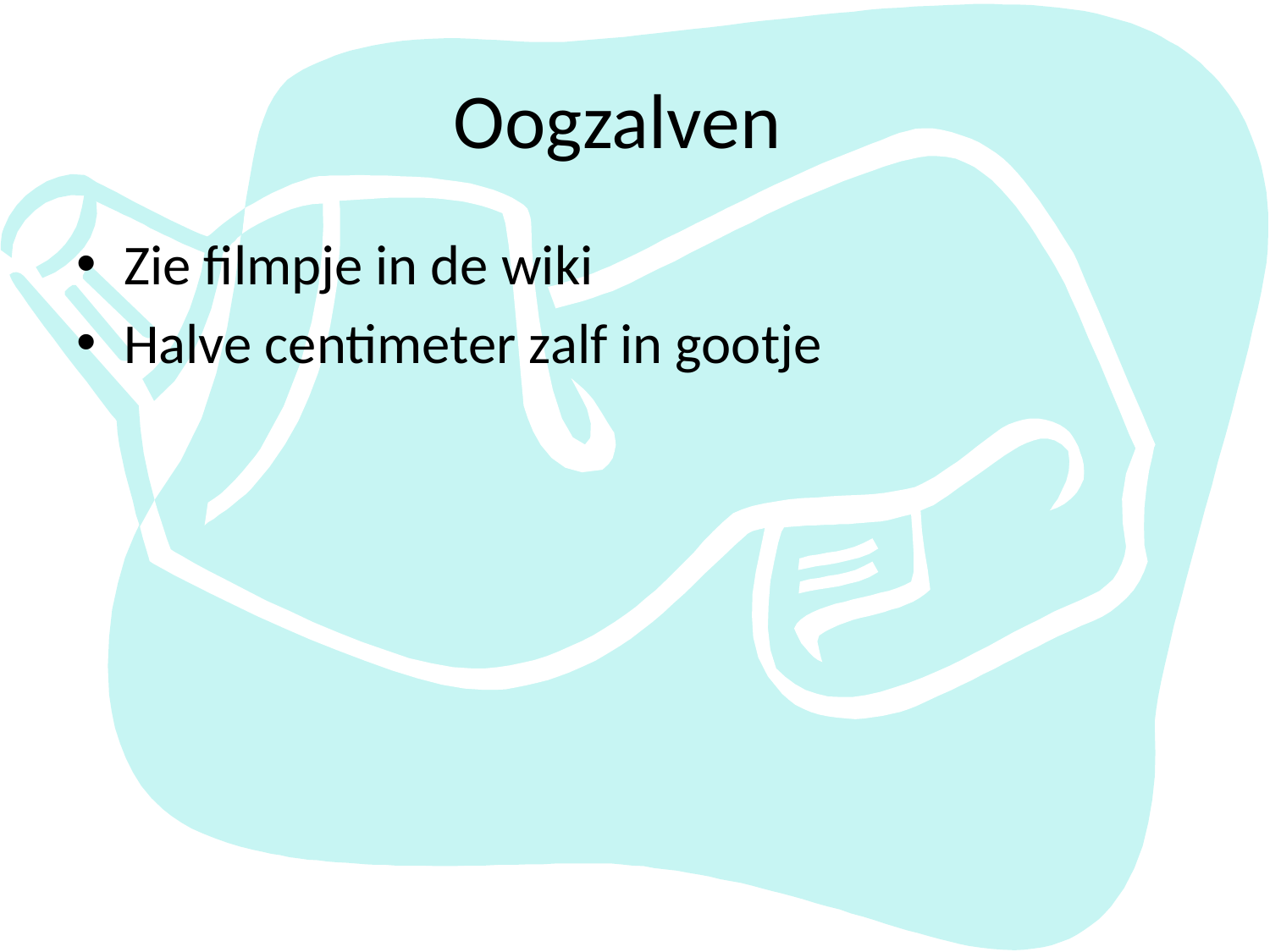

# Oogzalven
Zie filmpje in de wiki
Halve centimeter zalf in gootje